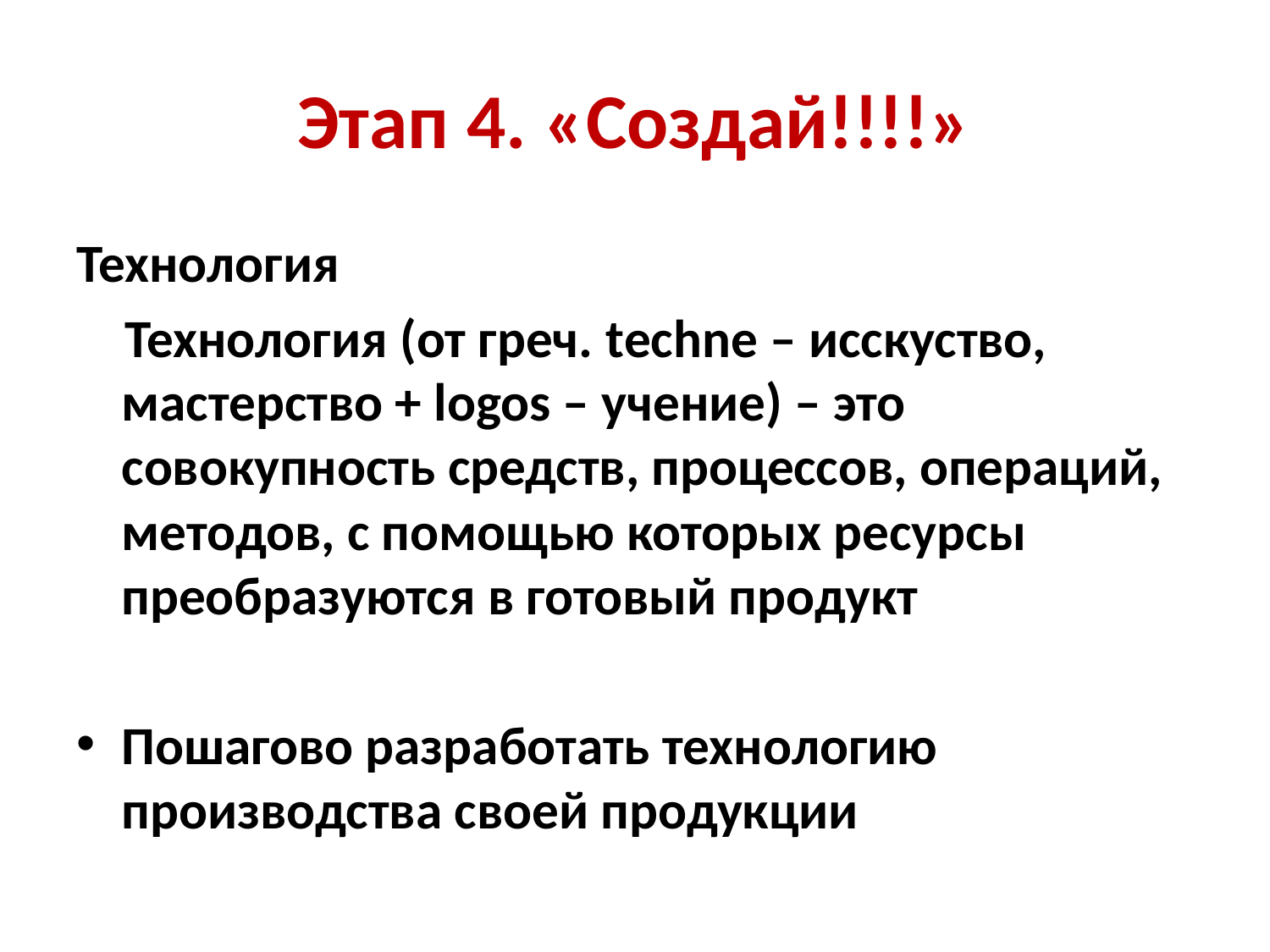

# Этап 4. «Создай!!!!»
Технология
    Технология (от греч. techne – исскуство, мастерство + logos – учение) – это совокупность средств, процессов, операций, методов, с помощью которых ресурсы преобразуются в готовый продукт

Пошагово разработать технологию  производства своей продукции